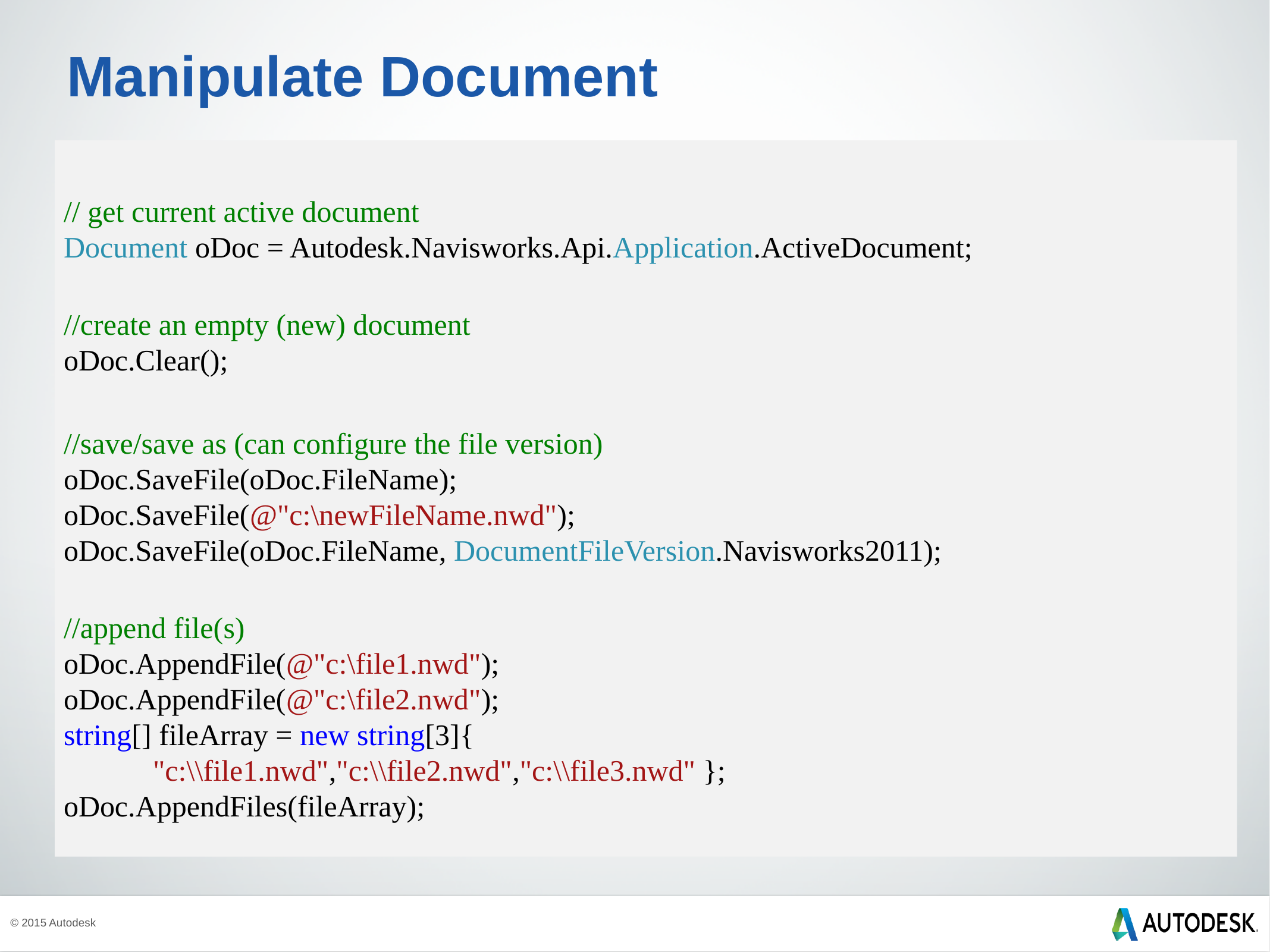

# Manipulate Document

// get current active document
Document oDoc = Autodesk.Navisworks.Api.Application.ActiveDocument;

//create an empty (new) document
oDoc.Clear();

//save/save as (can configure the file version)
oDoc.SaveFile(oDoc.FileName);
oDoc.SaveFile(@"c:\newFileName.nwd");
oDoc.SaveFile(oDoc.FileName, DocumentFileVersion.Navisworks2011);

//append file(s)
oDoc.AppendFile(@"c:\file1.nwd");
oDoc.AppendFile(@"c:\file2.nwd");
string[] fileArray = new string[3]{
            "c:\\file1.nwd","c:\\file2.nwd","c:\\file3.nwd" };
oDoc.AppendFiles(fileArray);